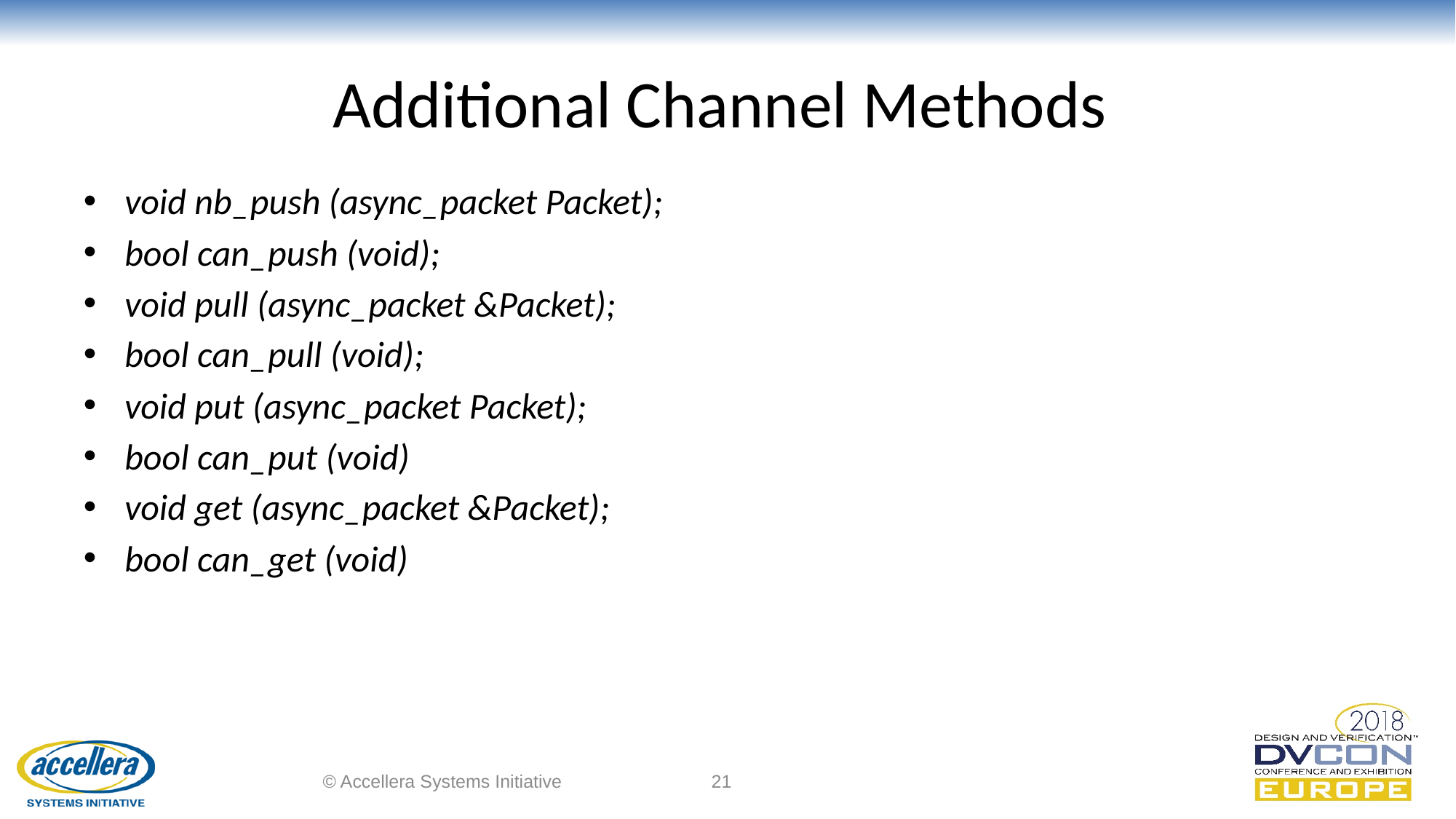

# Additional Channel Methods
void nb_push (async_packet Packet);
bool can_push (void);
void pull (async_packet &Packet);
bool can_pull (void);
void put (async_packet Packet);
bool can_put (void)
void get (async_packet &Packet);
bool can_get (void)
© Accellera Systems Initiative
21